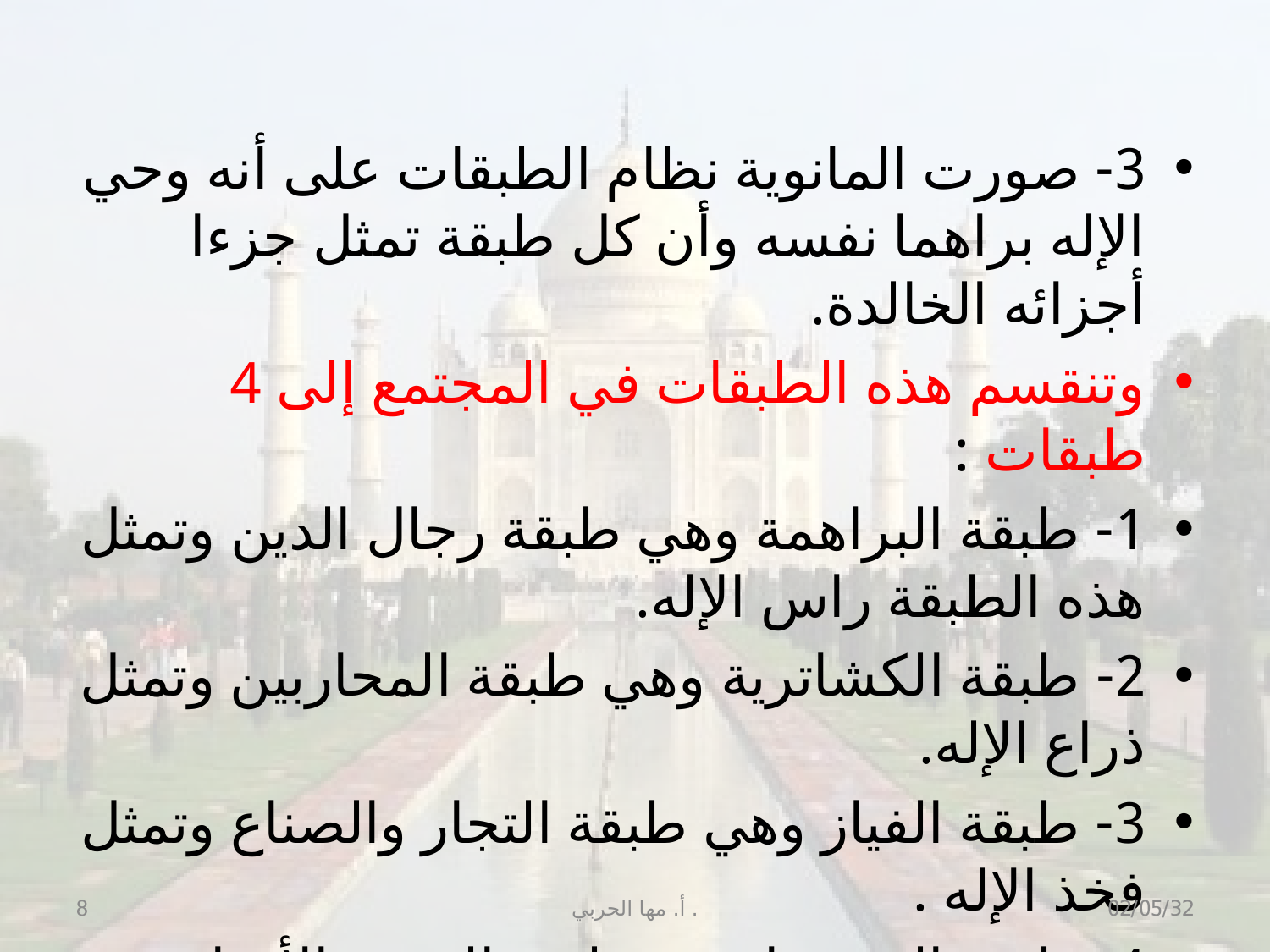

#
3- صورت المانوية نظام الطبقات على أنه وحي الإله براهما نفسه وأن كل طبقة تمثل جزءا أجزائه الخالدة.
وتنقسم هذه الطبقات في المجتمع إلى 4 طبقات :
1- طبقة البراهمة وهي طبقة رجال الدين وتمثل هذه الطبقة راس الإله.
2- طبقة الكشاترية وهي طبقة المحاربين وتمثل ذراع الإله.
3- طبقة الفياز وهي طبقة التجار والصناع وتمثل فخذ الإله .
4- طبقة السودرا وهي طبقة العبيد والأرقاء وتمثل قدم الإله.
8
أ. مها الحربي .
02/05/32